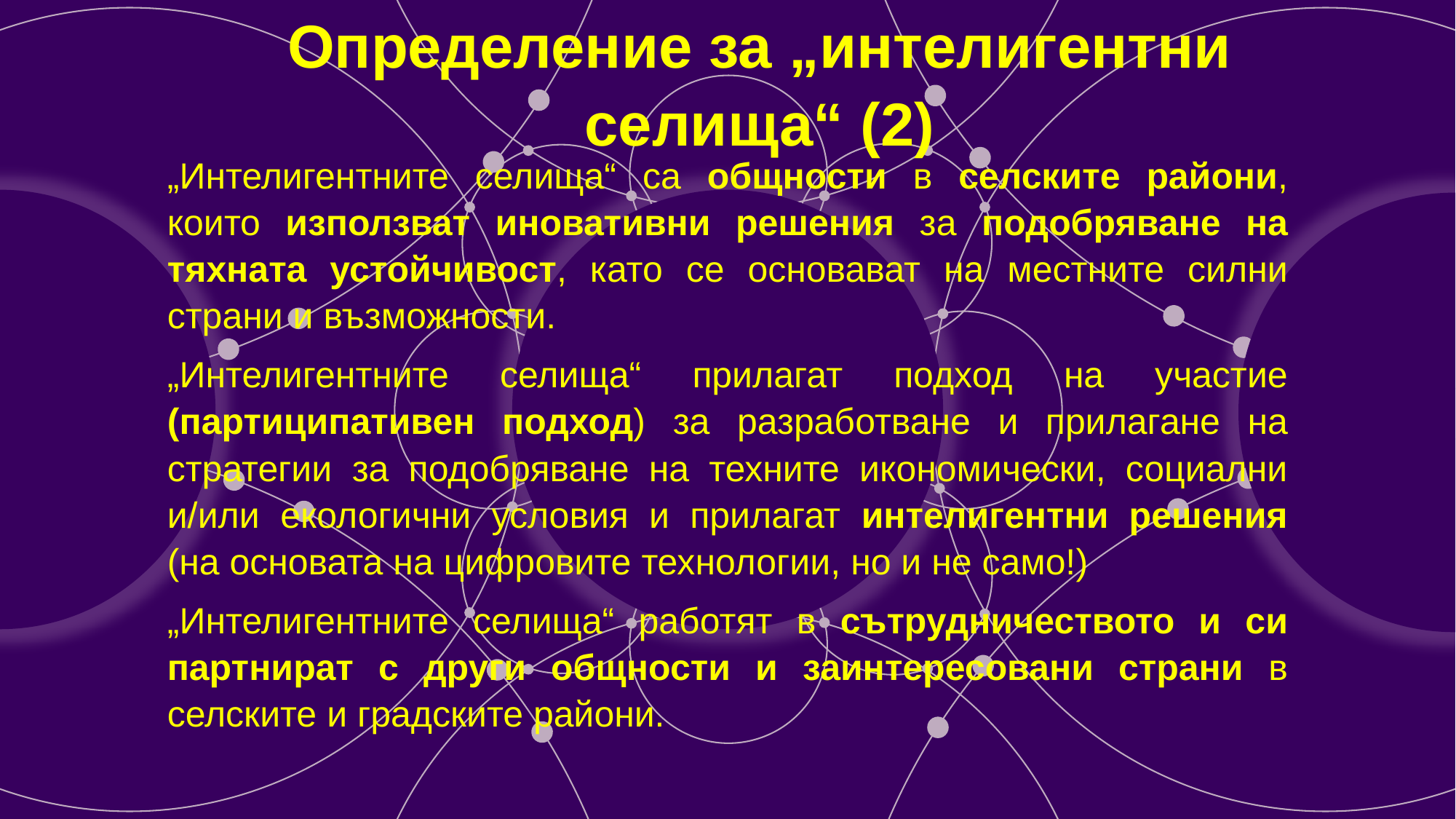

# Определение за „интелигентни селища“ (2)
„Интелигентните селища“ са общности в селските райони, които използват иновативни решения за подобряване на тяхната устойчивост, като се основават на местните силни страни и възможности.
„Интелигентните селища“ прилагат подход на участие (партиципативен подход) за разработване и прилагане на стратегии за подобряване на техните икономически, социални и/или екологични условия и прилагат интелигентни решения (на основата на цифровите технологии, но и не само!)
„Интелигентните селища“ работят в сътрудничеството и си партнират с други общности и заинтересовани страни в селските и градските райони.